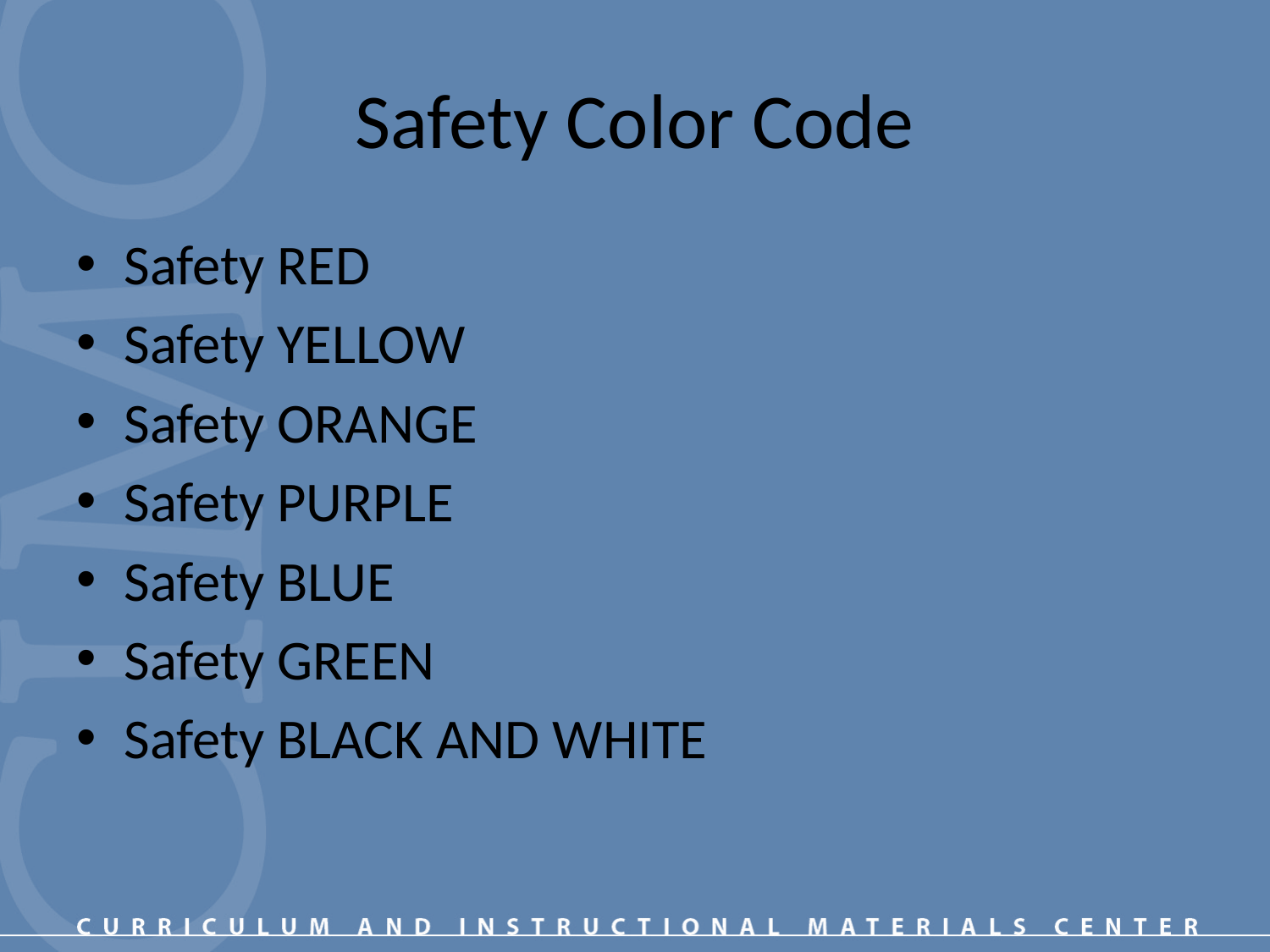

# Safety Color Code
Safety RED
Safety YELLOW
Safety ORANGE
Safety PURPLE
Safety BLUE
Safety GREEN
Safety BLACK AND WHITE